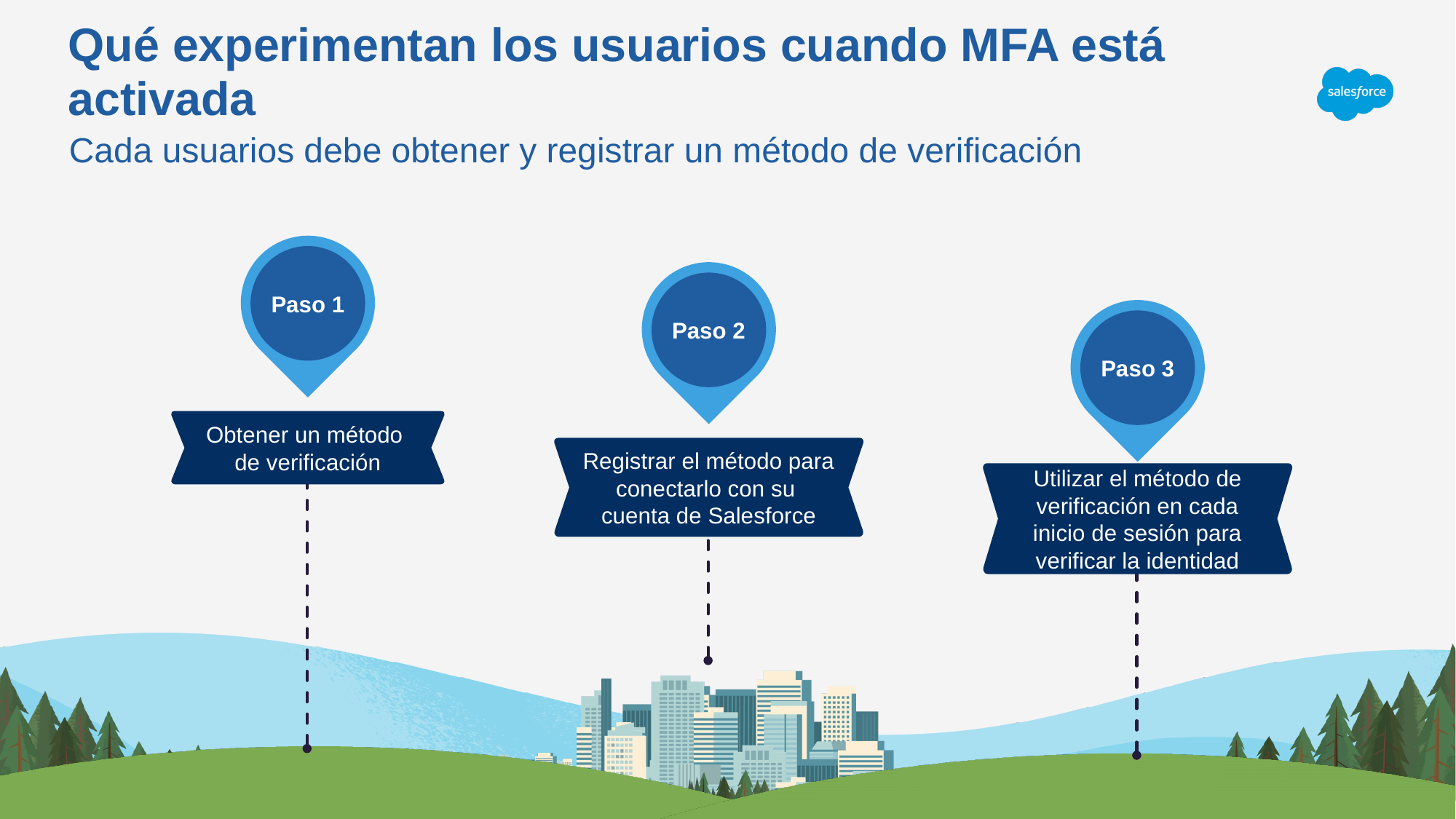

Qué experimentan los usuarios cuando MFA está activada
Cada usuarios debe obtener y registrar un método de verificación

Paso 1

Paso 2

Paso 3
Obtener un método
de verificación
Registrar el método para conectarlo con su
cuenta de Salesforce
Utilizar el método de verificación en cada
 inicio de sesión para
verificar la identidad